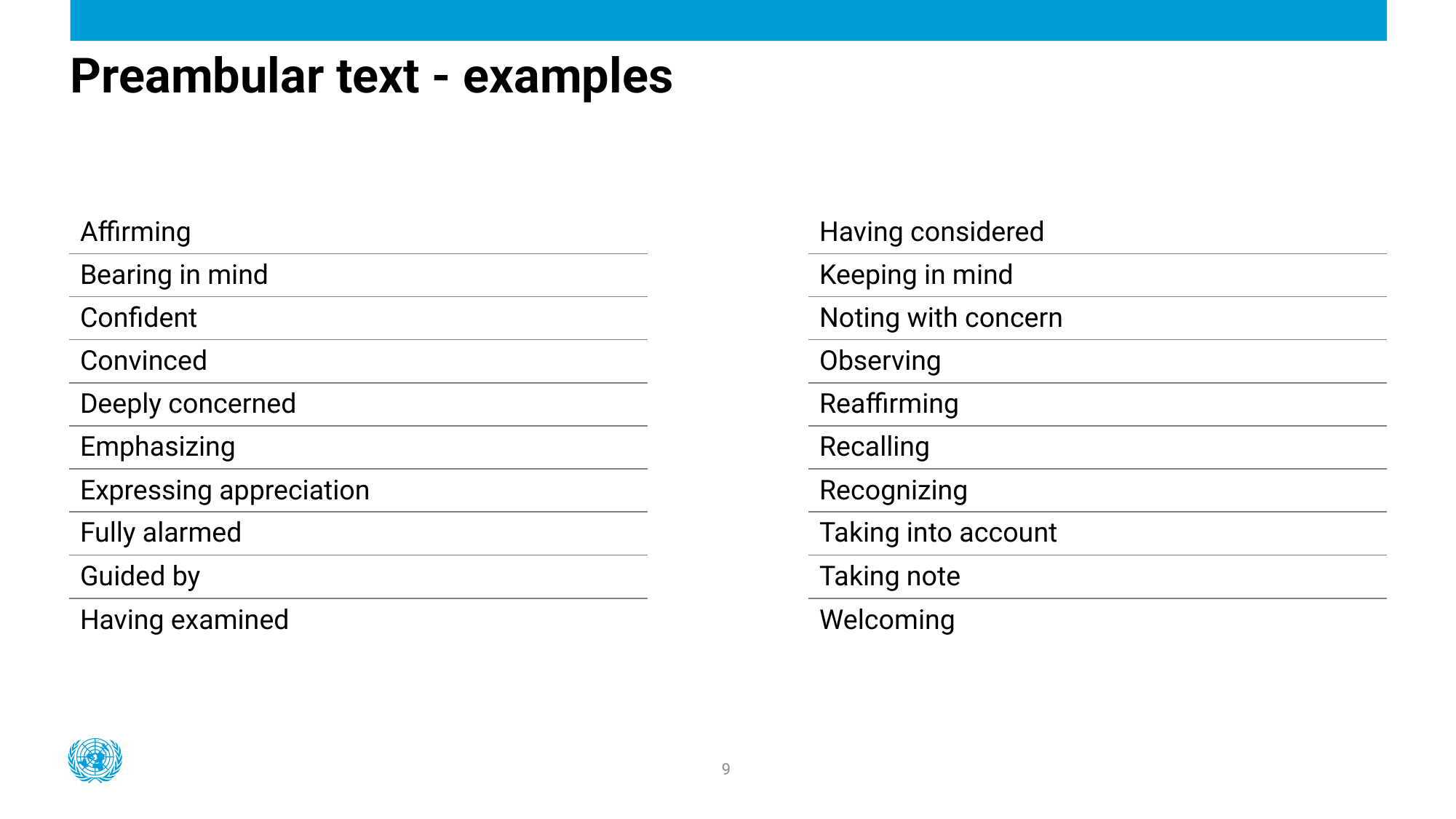

# Preambular text - examples
| Affirming |
| --- |
| Bearing in mind |
| Confident |
| Convinced |
| Deeply concerned |
| Emphasizing |
| Expressing appreciation |
| Fully alarmed |
| Guided by |
| Having examined |
| Having considered |
| --- |
| Keeping in mind |
| Noting with concern |
| Observing |
| Reaffirming |
| Recalling |
| Recognizing |
| Taking into account |
| Taking note |
| Welcoming |
9